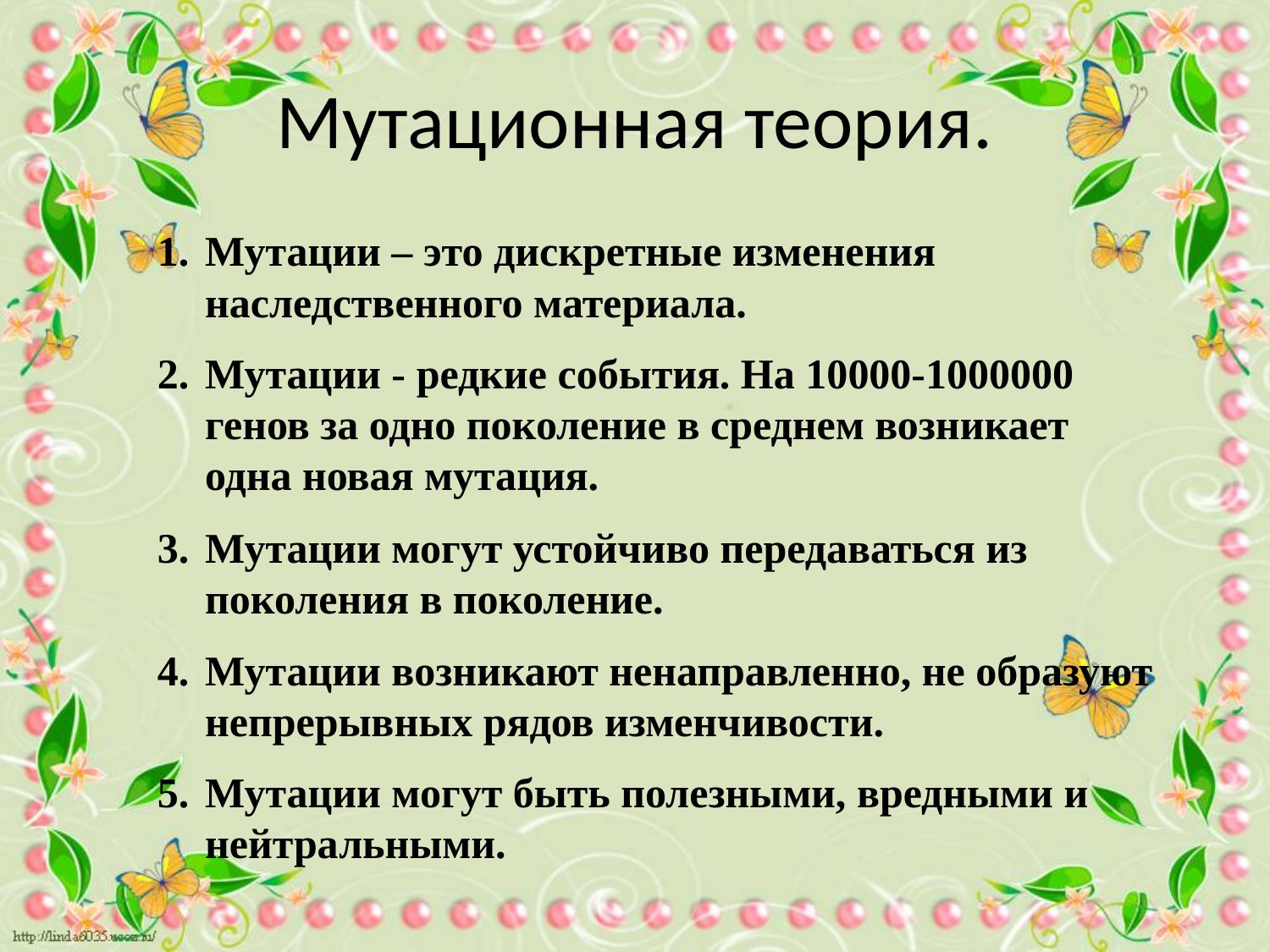

# Мутационная теория.

Мутации – это дискретные изменения наследственного материала.
Мутации - редкие события. На 10000-1000000 генов за одно поколение в среднем возникает одна новая мутация.
Мутации могут устойчиво передаваться из поколения в поколение.
Мутации возникают ненаправленно, не образуют непрерывных рядов изменчивости.
Мутации могут быть полезными, вредными и нейтральными.